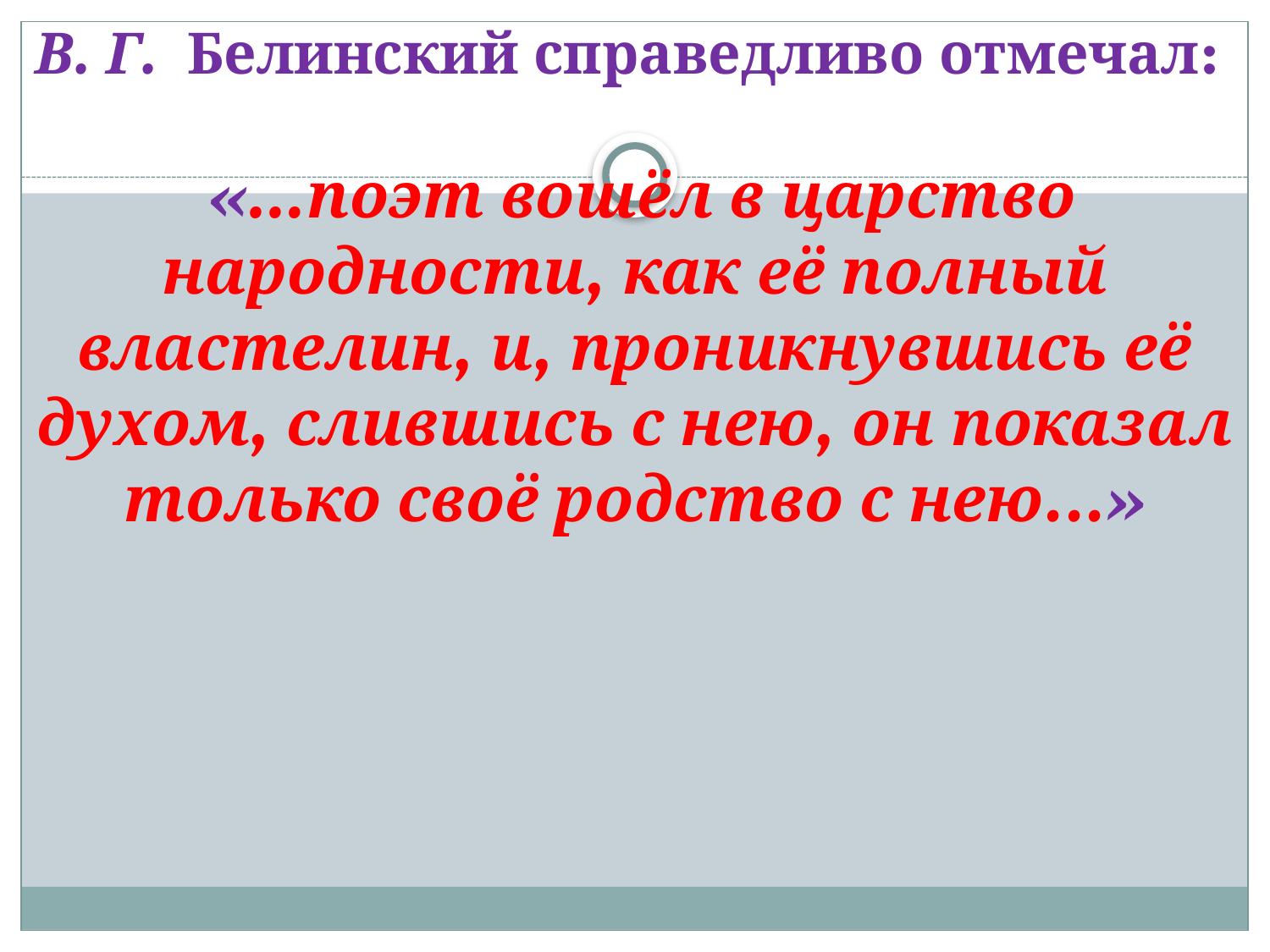

# В. Г.  Белинский справедливо отмечал: «…поэт вошёл в царство народности, как её полный властелин, и, проникнувшись её духом, слившись с нею, он показал только своё родство с нею...»